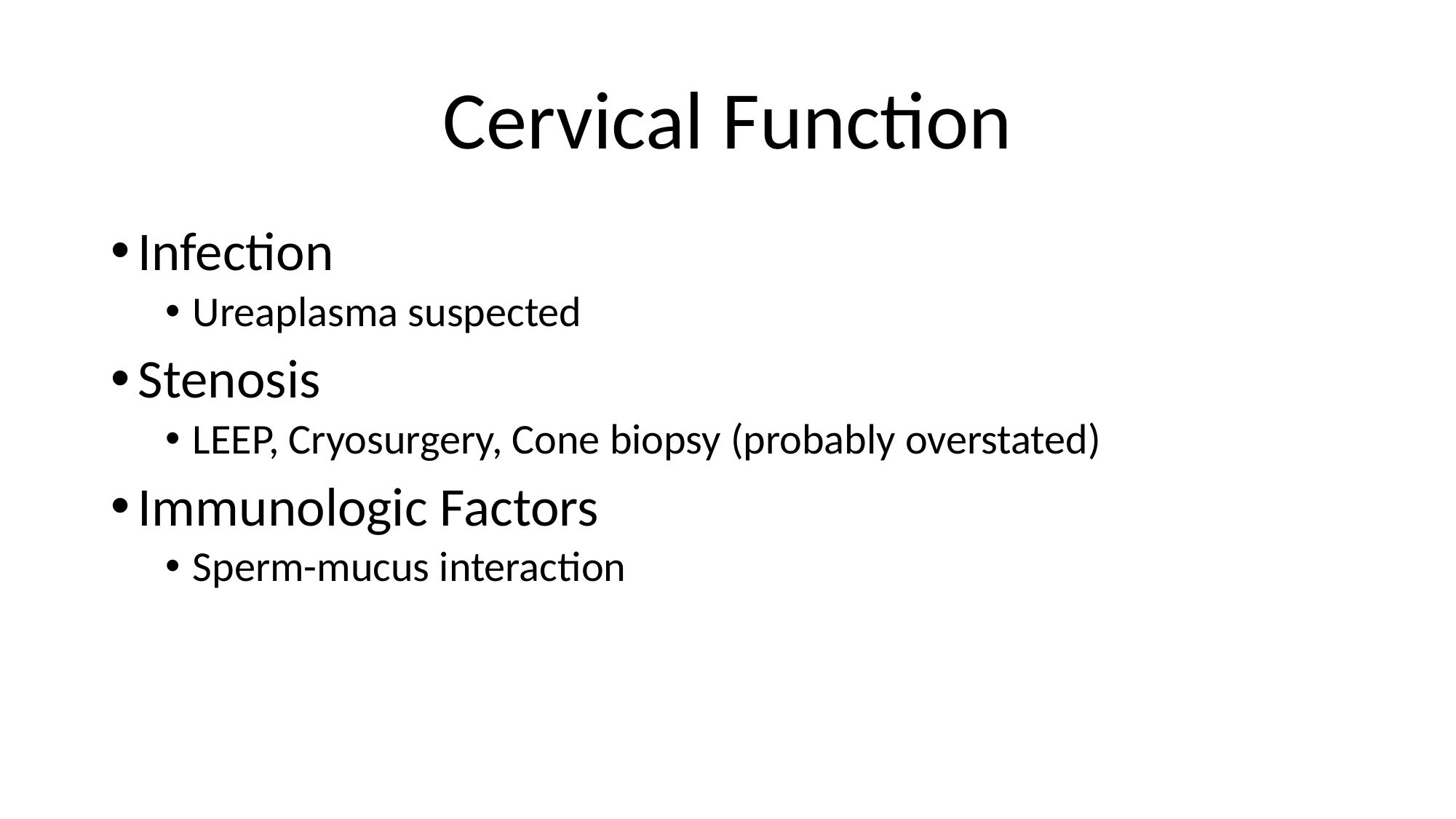

# Cervical Function
Infection
Ureaplasma suspected
Stenosis
LEEP, Cryosurgery, Cone biopsy (probably overstated)
Immunologic Factors
Sperm-mucus interaction